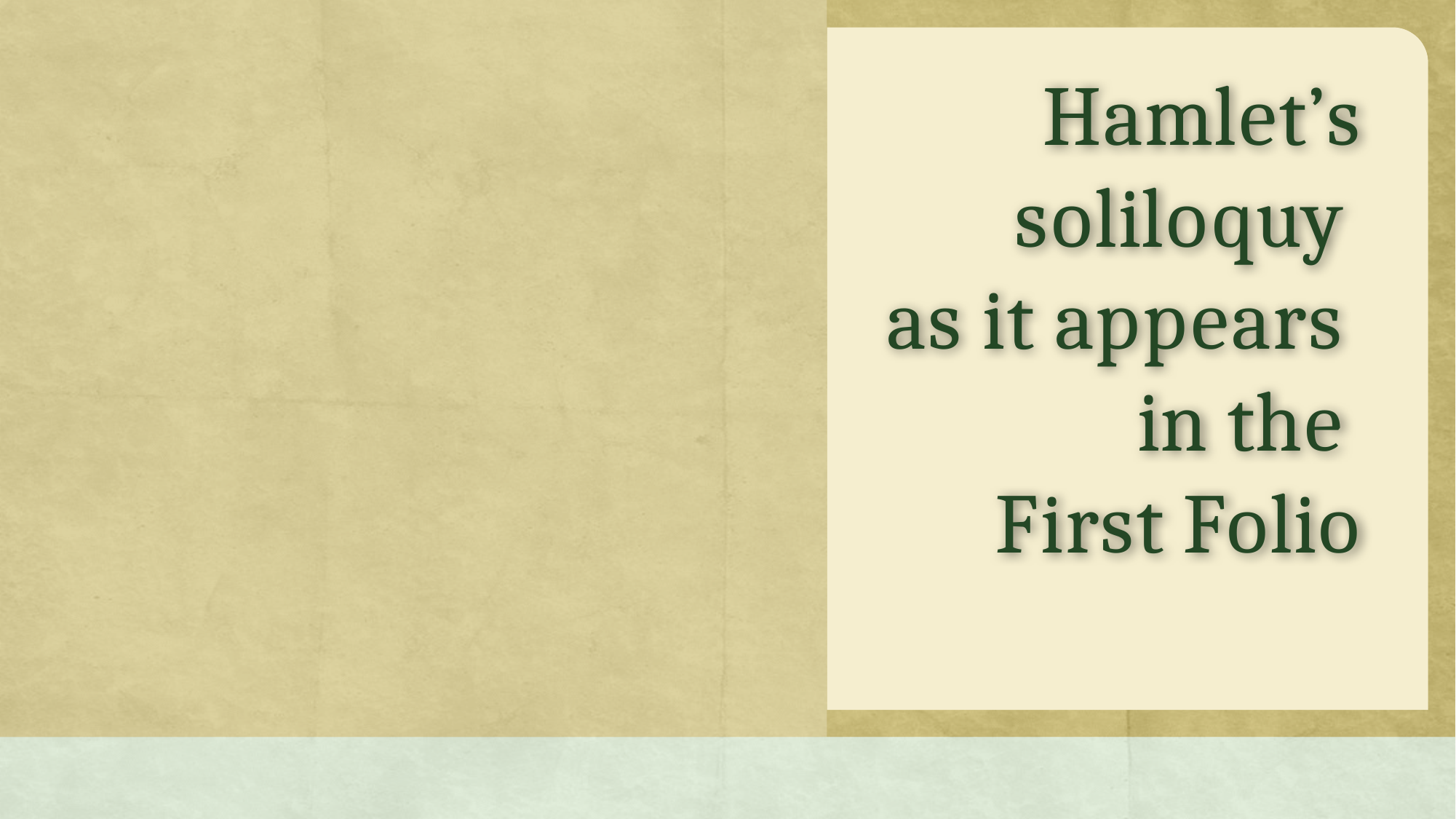

Hamlet’s soliloquy
as it appears
in the
First Folio